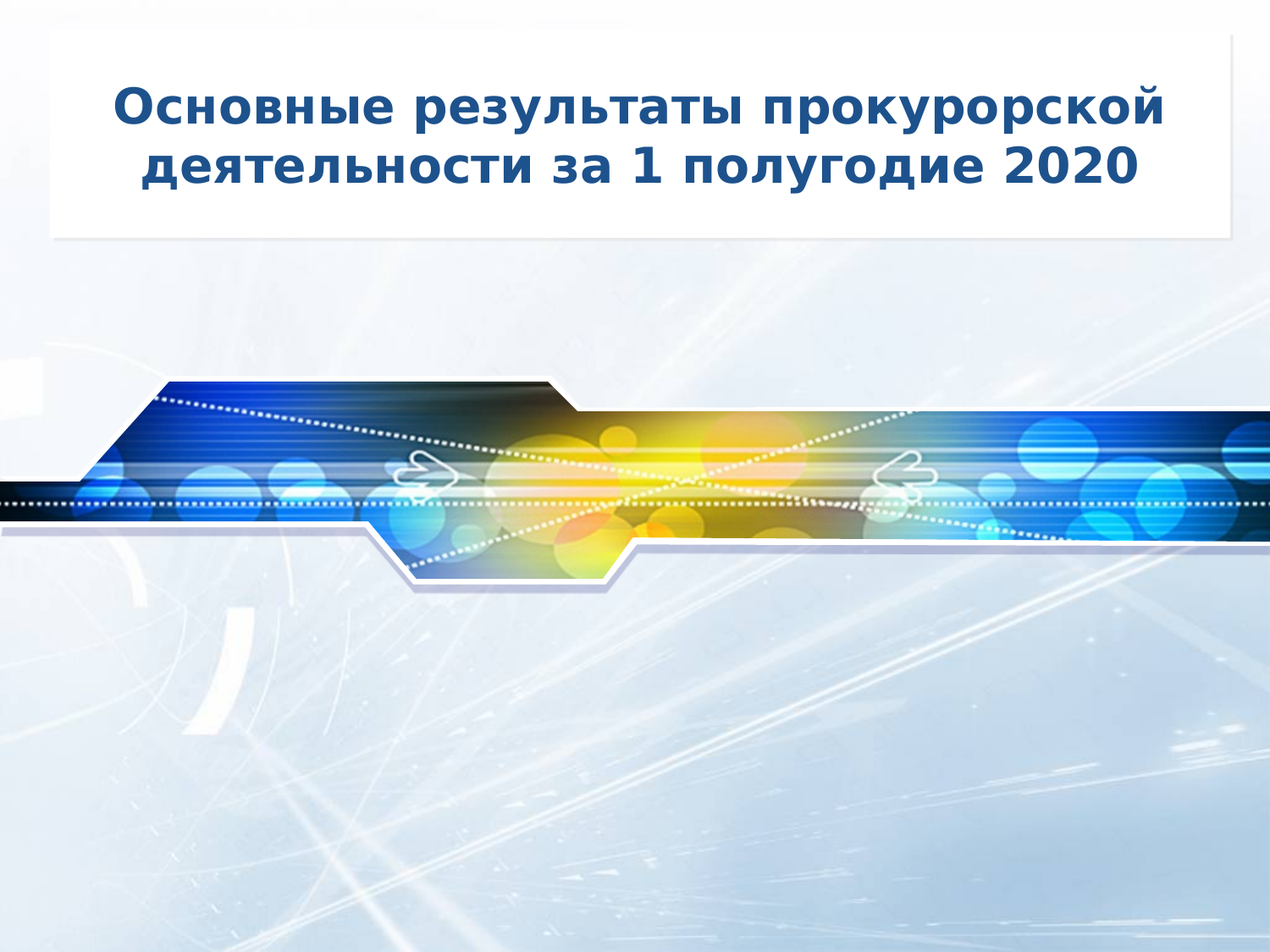

# Основные результаты прокурорской деятельности за 1 полугодие 2020